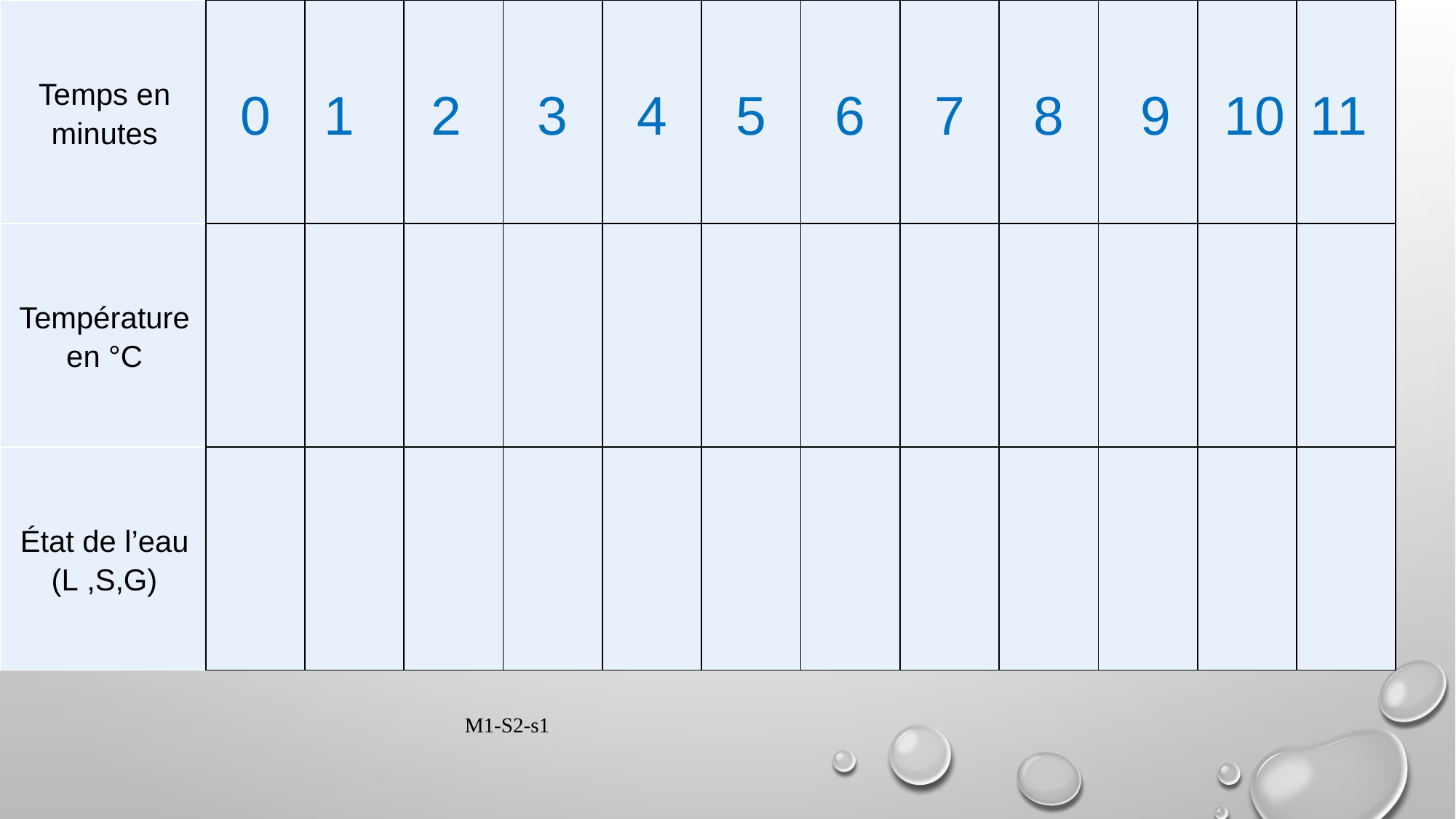

| Temps en minutes | 0 | 1 | 2 | 3 | 4 | 5 | 6 | 7 | 8 | 9 | 10 | 11 |
| --- | --- | --- | --- | --- | --- | --- | --- | --- | --- | --- | --- | --- |
| Température en °C |  |  |  |  |  |  |  |  |  |  |  |  |
| État de l’eau (L ,S,G) |  |  |  |  |  |  |  |  |  |  |  |  |
M1-S2-s1